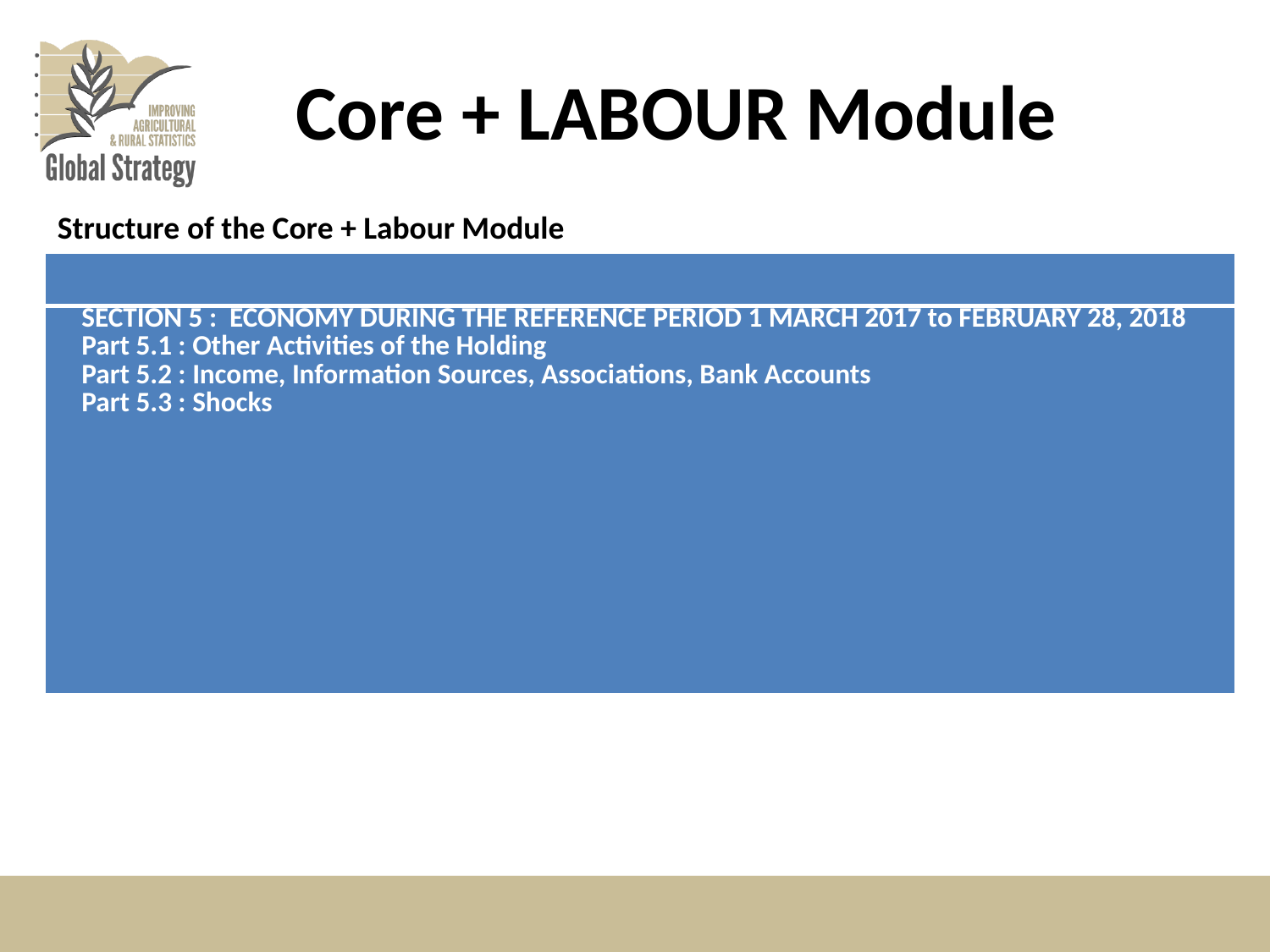

# Core + LABOUR Module
Structure of the Core + Labour Module
|  |
| --- |
| SECTION 5 : ECONOMY DURING THE REFERENCE PERIOD 1 MARCH 2017 to FEBRUARY 28, 2018 Part 5.1 : Other Activities of the Holding Part 5.2 : Income, Information Sources, Associations, Bank Accounts Part 5.3 : Shocks |